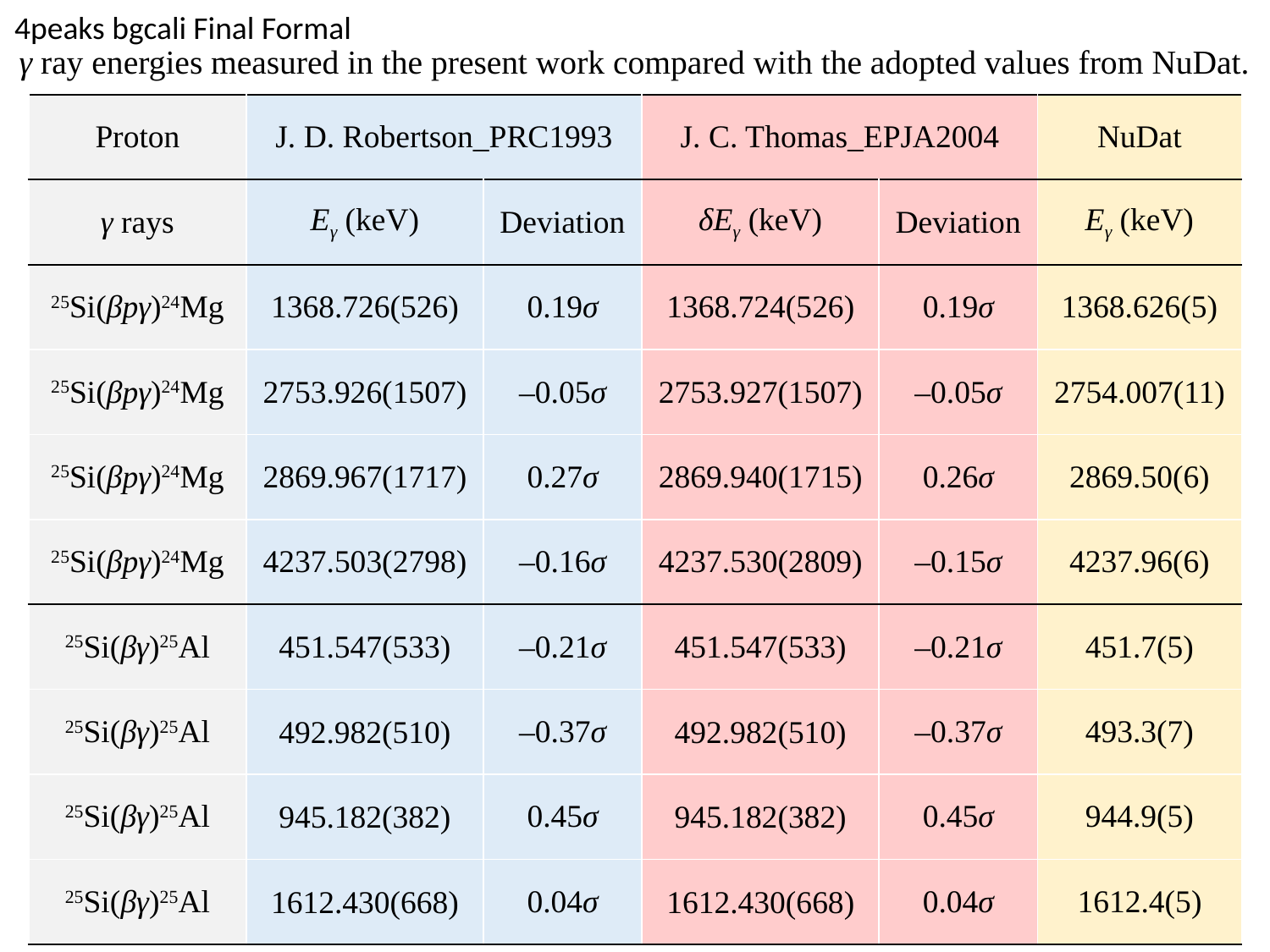

4peaks bgcali Final Formal
γ ray energies measured in the present work compared with the adopted values from NuDat.
| Proton | J. D. Robertson\_PRC1993 |  | J. C. Thomas\_EPJA2004 |  | NuDat |
| --- | --- | --- | --- | --- | --- |
| γ rays | Eγ (keV) | Deviation | δEγ (keV) | Deviation | Eγ (keV) |
| 25Si(βpγ)24Mg | 1368.726(526) | 0.19σ | 1368.724(526) | 0.19σ | 1368.626(5) |
| 25Si(βpγ)24Mg | 2753.926(1507) | –0.05σ | 2753.927(1507) | –0.05σ | 2754.007(11) |
| 25Si(βpγ)24Mg | 2869.967(1717) | 0.27σ | 2869.940(1715) | 0.26σ | 2869.50(6) |
| 25Si(βpγ)24Mg | 4237.503(2798) | –0.16σ | 4237.530(2809) | –0.15σ | 4237.96(6) |
| 25Si(βγ)25Al | 451.547(533) | –0.21σ | 451.547(533) | –0.21σ | 451.7(5) |
| 25Si(βγ)25Al | 492.982(510) | –0.37σ | 492.982(510) | –0.37σ | 493.3(7) |
| 25Si(βγ)25Al | 945.182(382) | 0.45σ | 945.182(382) | 0.45σ | 944.9(5) |
| 25Si(βγ)25Al | 1612.430(668) | 0.04σ | 1612.430(668) | 0.04σ | 1612.4(5) |